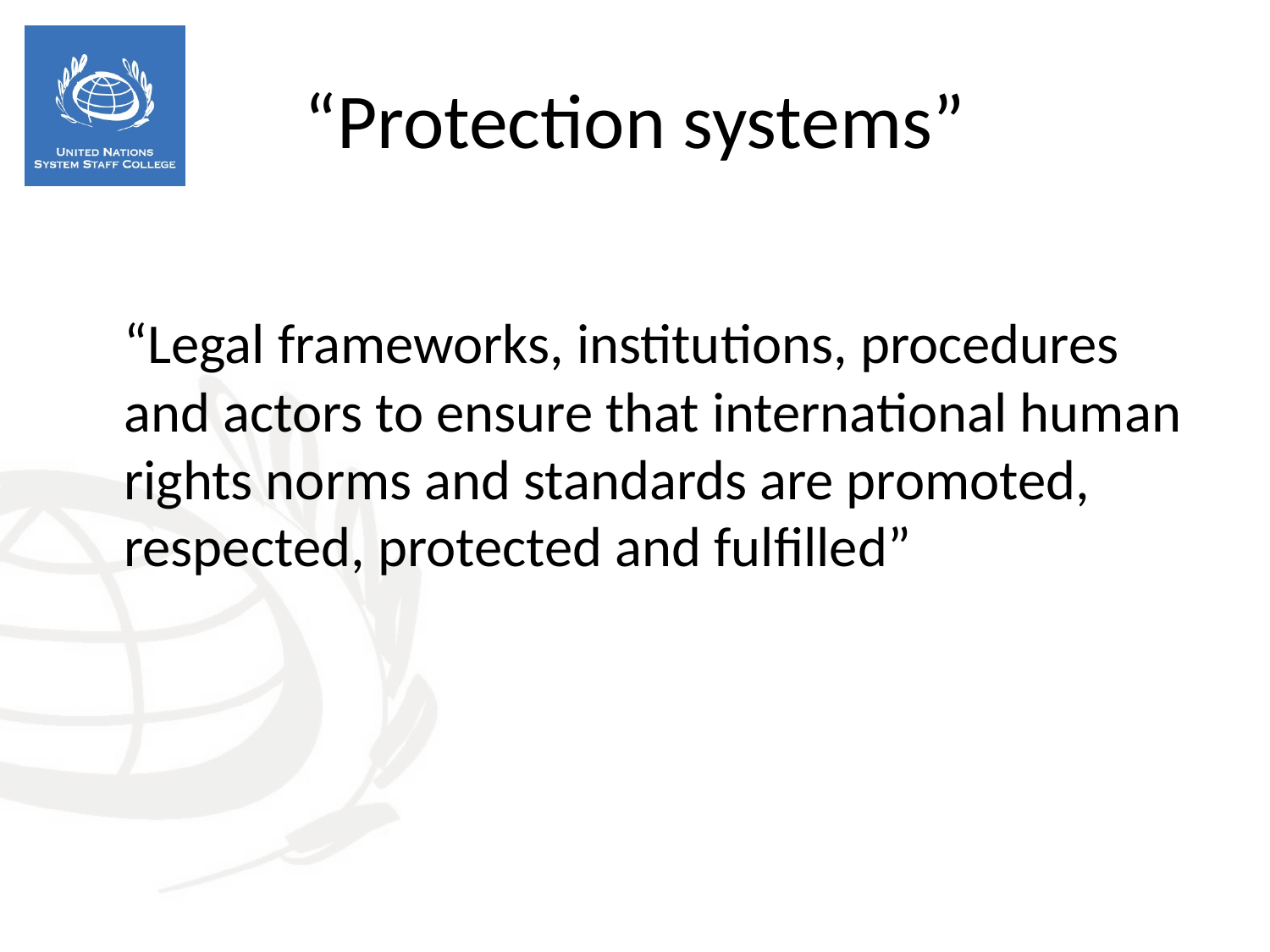

“Protection systems”

	“Legal frameworks, institutions, procedures and actors to ensure that international human rights norms and standards are promoted, respected, protected and fulfilled”